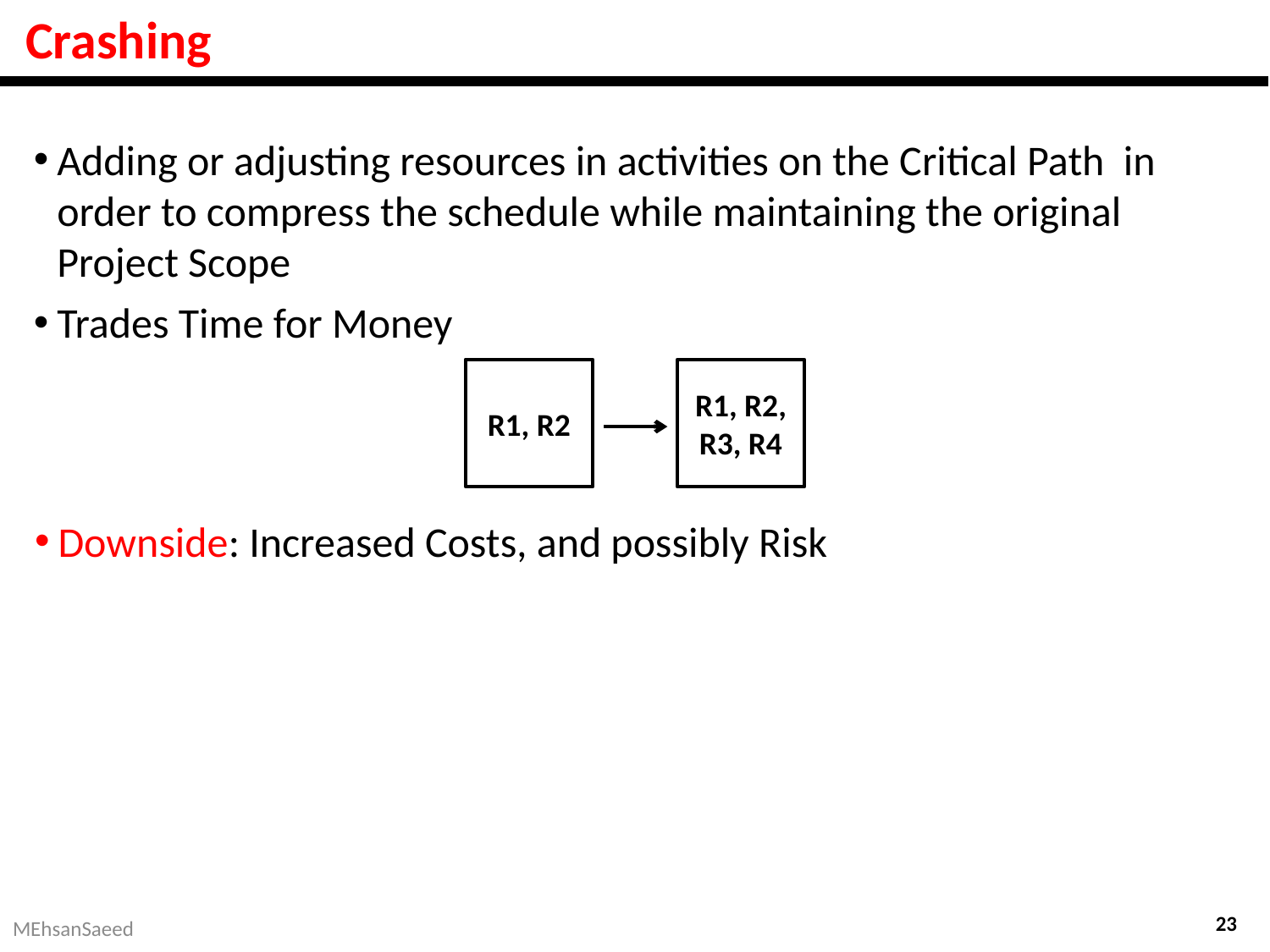

# Crashing
Adding or adjusting resources in activities on the Critical Path  in order to compress the schedule while maintaining the original Project Scope
Trades Time for Money
R1, R2
R1, R2,
R3, R4
Downside: Increased Costs, and possibly Risk
23
MEhsanSaeed